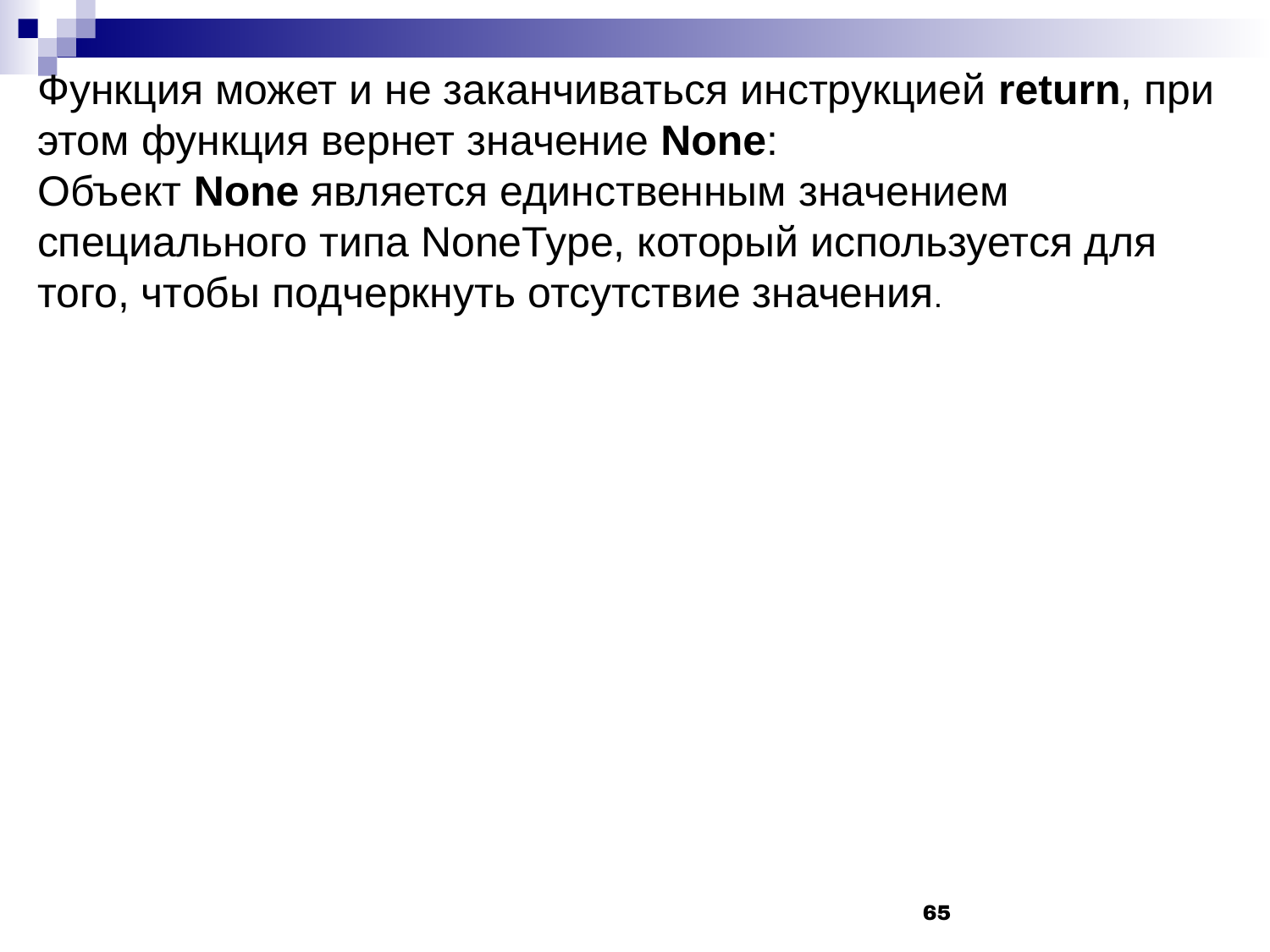

Функция может и не заканчиваться инструкцией return, при этом функция вернет значение None:
Объект None является единственным значением специального типа NoneType, который используется для того, чтобы подчеркнуть отсутствие значения.
65